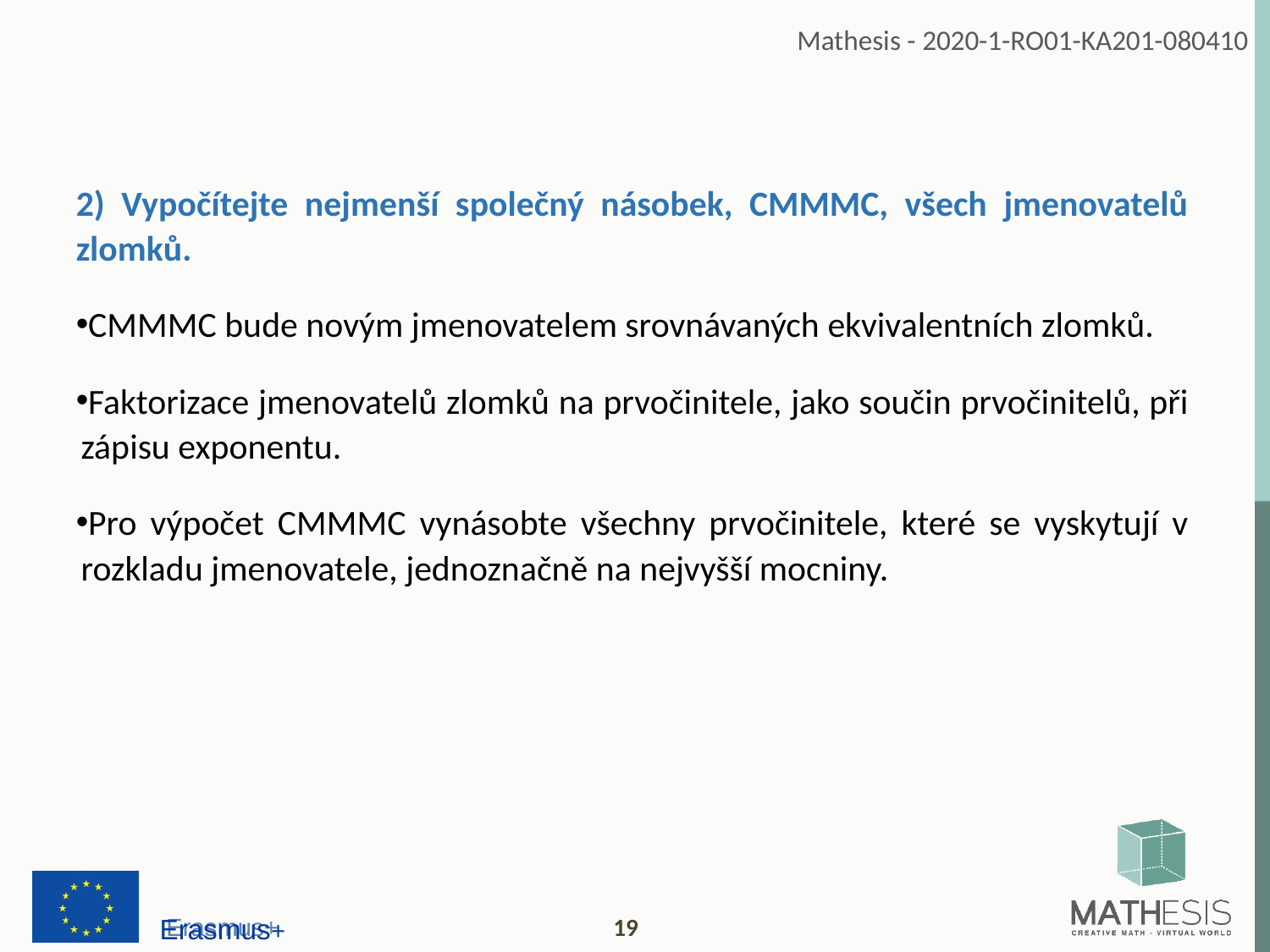

2) Vypočítejte nejmenší společný násobek, CMMMC, všech jmenovatelů zlomků.
CMMMC bude novým jmenovatelem srovnávaných ekvivalentních zlomků.
Faktorizace jmenovatelů zlomků na prvočinitele, jako součin prvočinitelů, při zápisu exponentu.
Pro výpočet CMMMC vynásobte všechny prvočinitele, které se vyskytují v rozkladu jmenovatele, jednoznačně na nejvyšší mocniny.